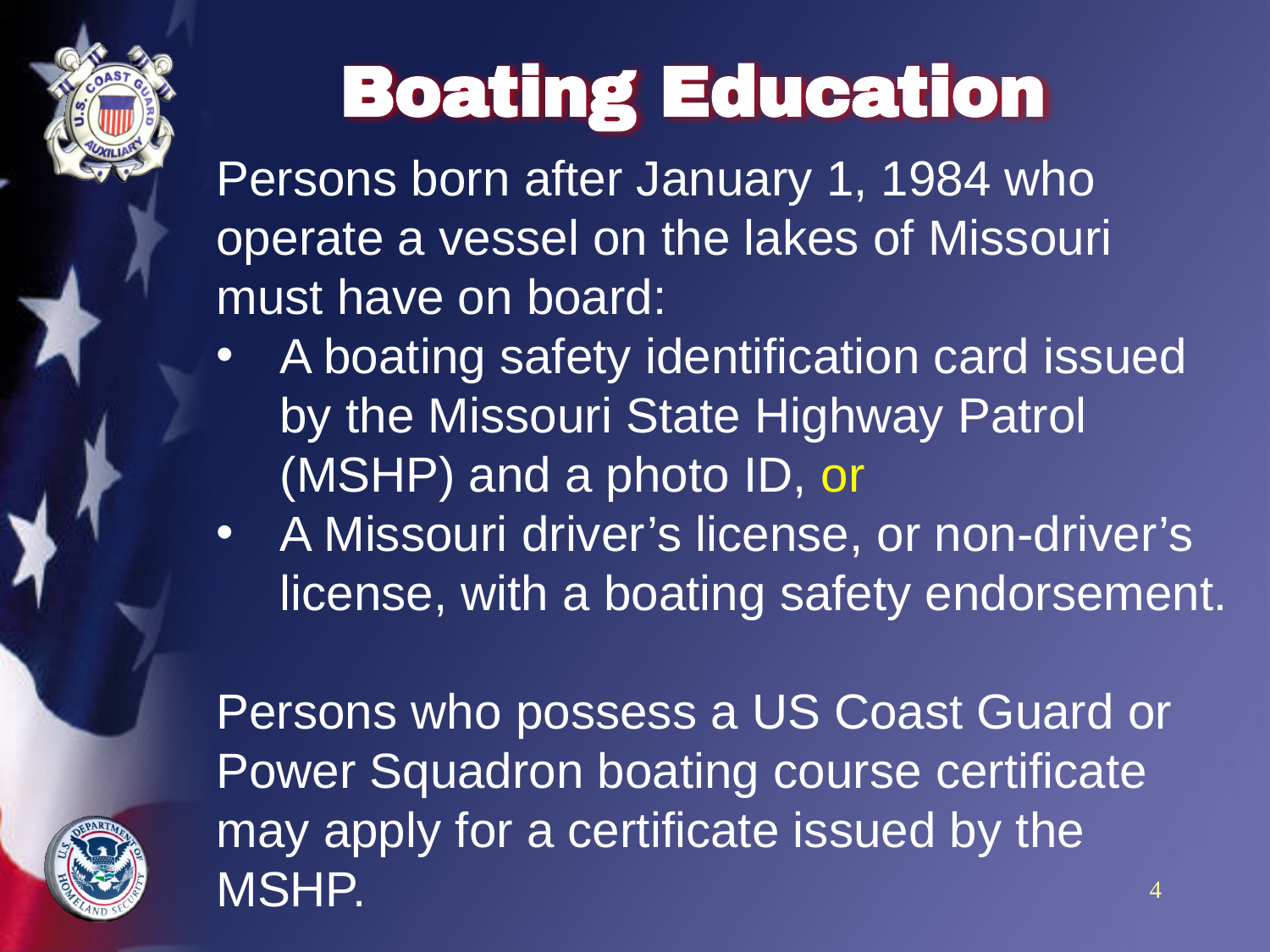

# Boating Education

Persons born after January 1, 1984 who operate a vessel on the lakes of Missouri must have on board:
A boating safety identification card issued by the Missouri State Highway Patrol (MSHP) and a photo ID, or
A Missouri driver’s license, or non-driver’s license, with a boating safety endorsement.

Persons who possess a US Coast Guard or Power Squadron boating course certificate may apply for a certificate issued by the MSHP.
4